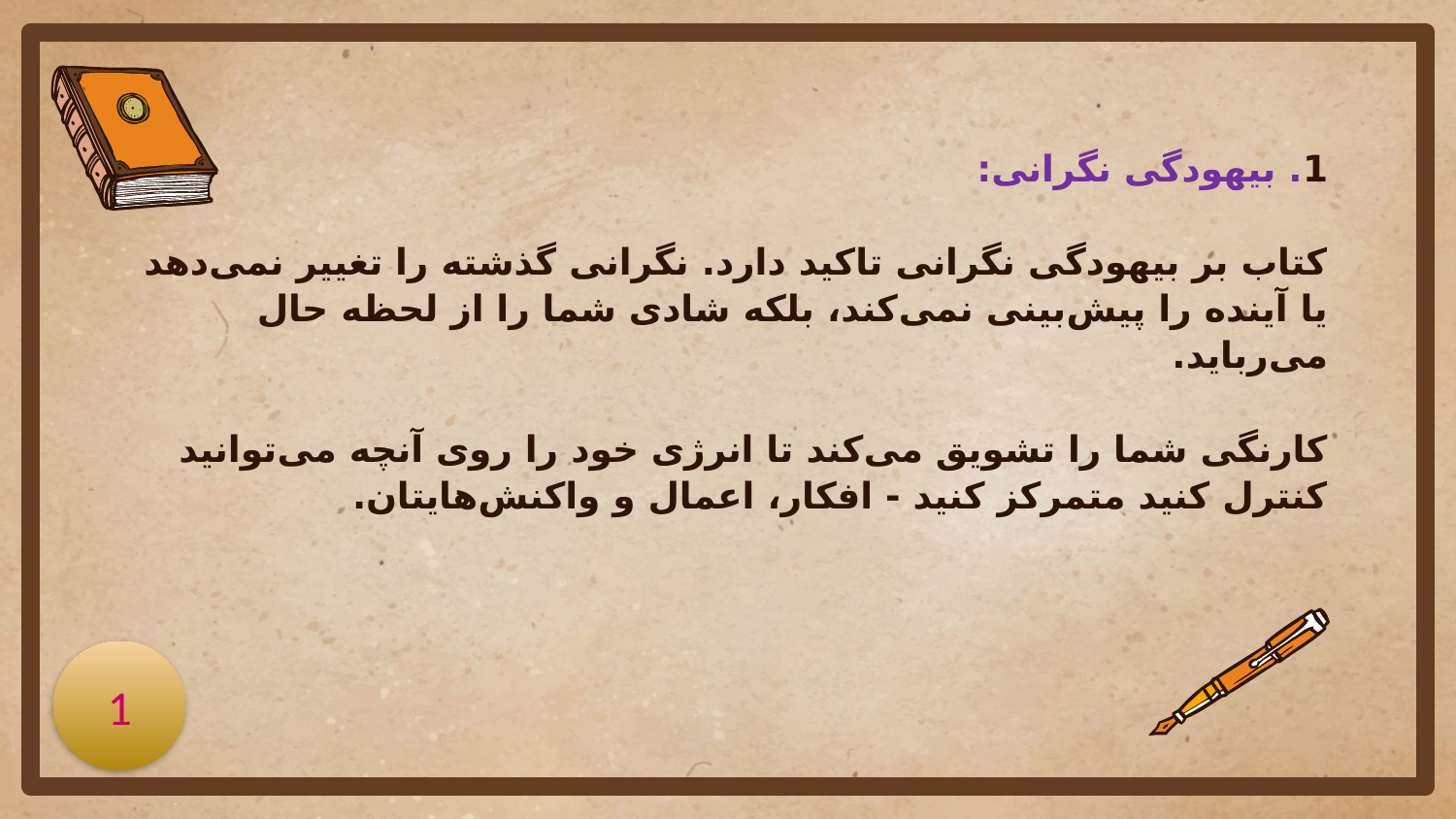

# 1. بیهودگی نگرانی: کتاب بر بیهودگی نگرانی تاکید دارد. نگرانی گذشته را تغییر نمی‌دهد یا آینده را پیش‌بینی نمی‌کند، بلکه شادی شما را از لحظه حال می‌رباید. کارنگی شما را تشویق می‌کند تا انرژی خود را روی آنچه می‌توانید کنترل کنید متمرکز کنید - افکار، اعمال و واکنش‌هایتان.

1